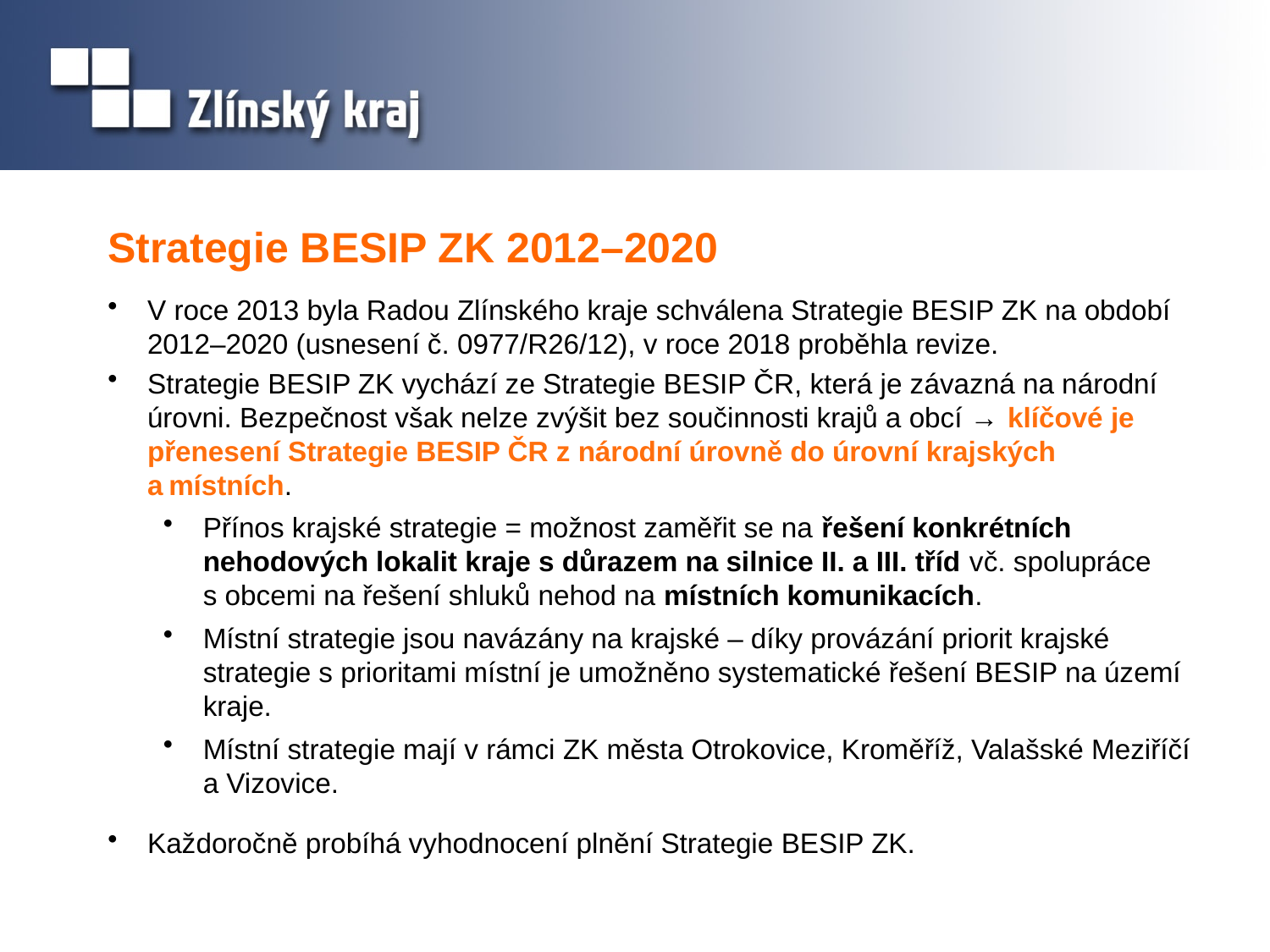

# Strategie BESIP ZK 2012–2020
V roce 2013 byla Radou Zlínského kraje schválena Strategie BESIP ZK na období 2012–2020 (usnesení č. 0977/R26/12), v roce 2018 proběhla revize.
Strategie BESIP ZK vychází ze Strategie BESIP ČR, která je závazná na národní úrovni. Bezpečnost však nelze zvýšit bez součinnosti krajů a obcí → klíčové je přenesení Strategie BESIP ČR z národní úrovně do úrovní krajských a místních.
Přínos krajské strategie = možnost zaměřit se na řešení konkrétních nehodových lokalit kraje s důrazem na silnice II. a III. tříd vč. spolupráce s obcemi na řešení shluků nehod na místních komunikacích.
Místní strategie jsou navázány na krajské – díky provázání priorit krajské strategie s prioritami místní je umožněno systematické řešení BESIP na území kraje.
Místní strategie mají v rámci ZK města Otrokovice, Kroměříž, Valašské Meziříčí a Vizovice.
Každoročně probíhá vyhodnocení plnění Strategie BESIP ZK.